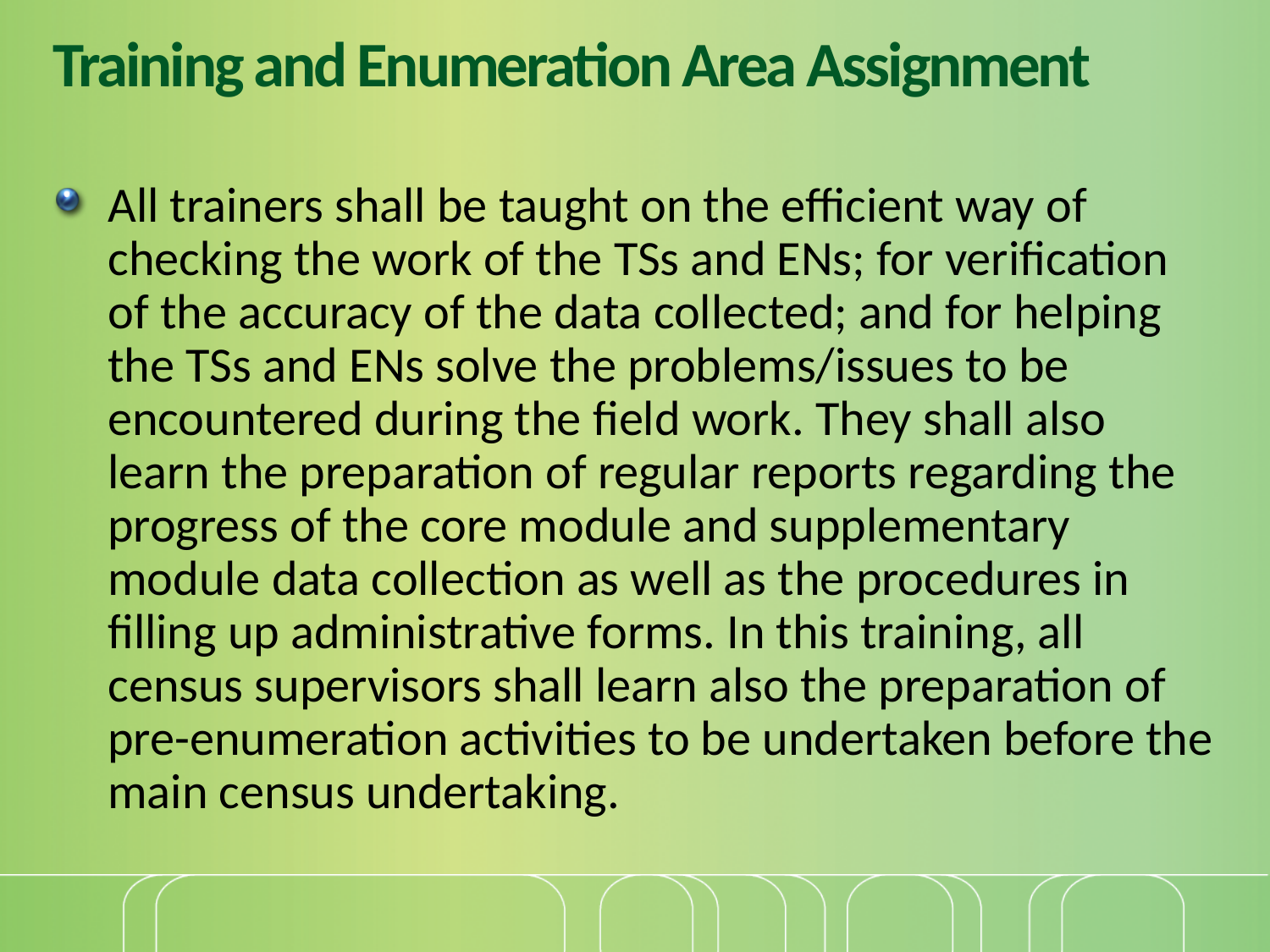

# Training and Enumeration Area Assignment
All trainers shall be taught on the efficient way of checking the work of the TSs and ENs; for verification of the accuracy of the data collected; and for helping the TSs and ENs solve the problems/issues to be encountered during the field work. They shall also learn the preparation of regular reports regarding the progress of the core module and supplementary module data collection as well as the procedures in filling up administrative forms. In this training, all census supervisors shall learn also the preparation of pre-enumeration activities to be undertaken before the main census undertaking.